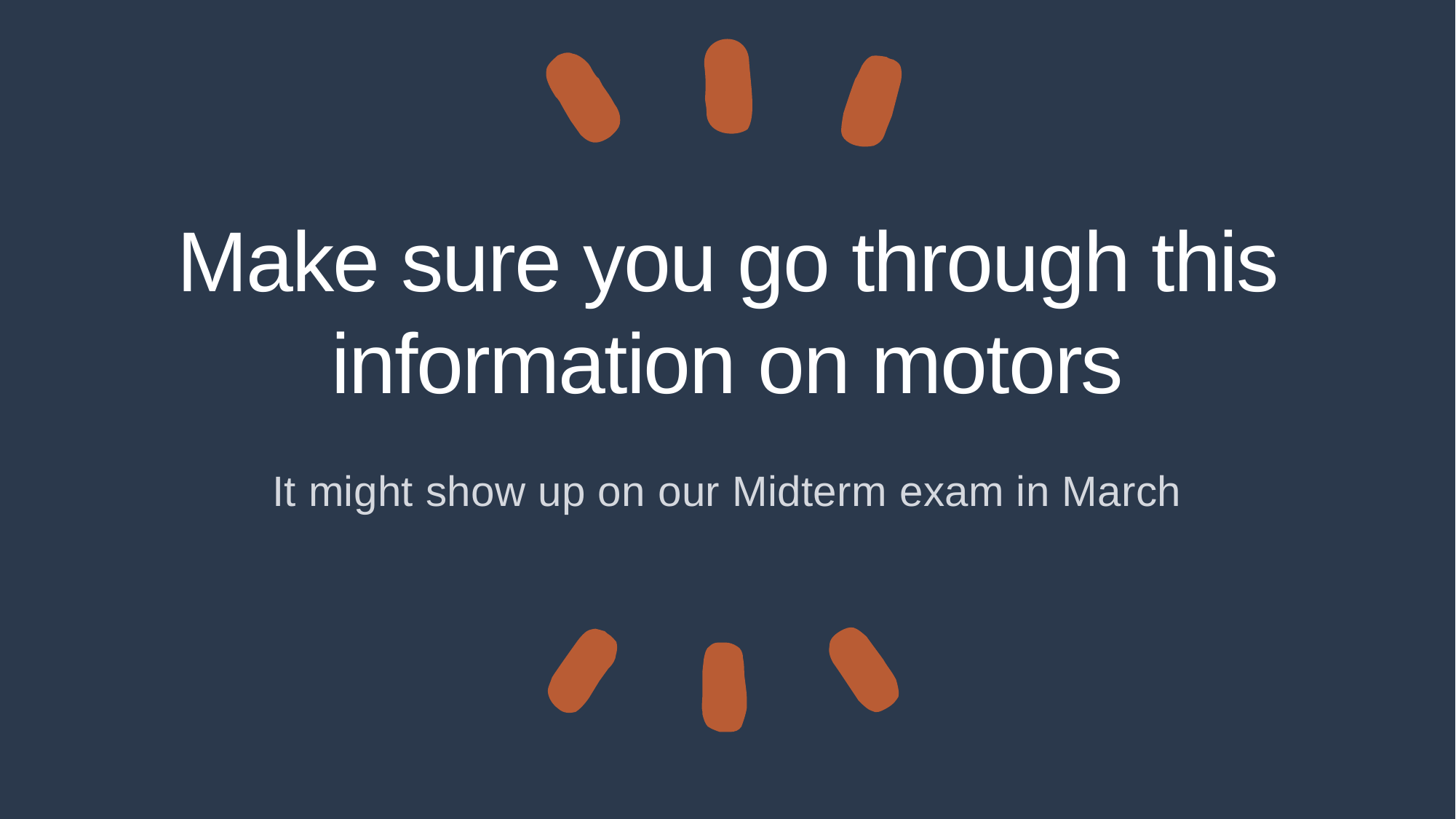

# Make sure you go through this information on motors
It might show up on our Midterm exam in March